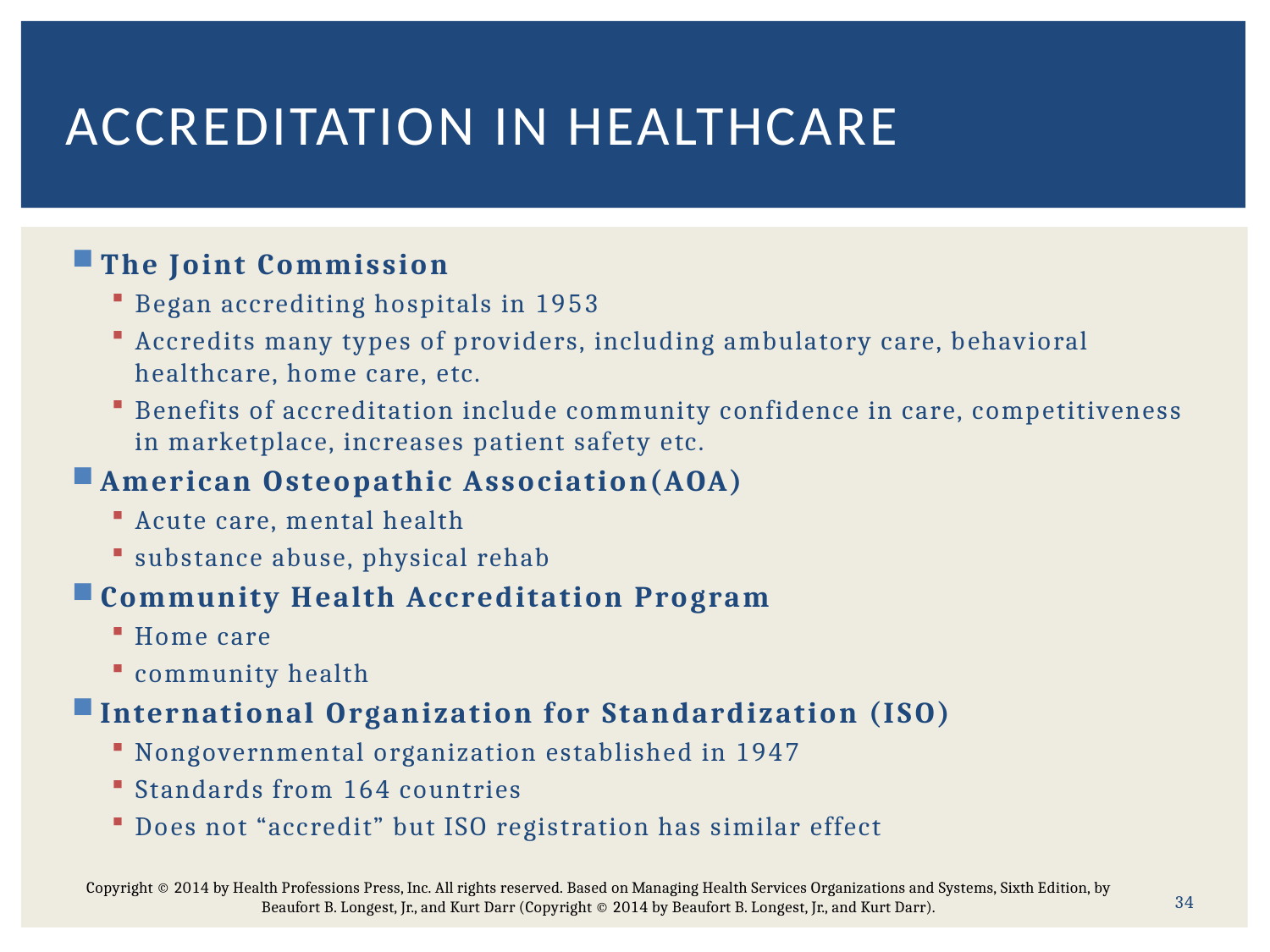

# Accreditation in Healthcare
The Joint Commission
Began accrediting hospitals in 1953
Accredits many types of providers, including ambulatory care, behavioral healthcare, home care, etc.
Benefits of accreditation include community confidence in care, competitiveness in marketplace, increases patient safety etc.
American Osteopathic Association(AOA)
Acute care, mental health
substance abuse, physical rehab
Community Health Accreditation Program
Home care
community health
International Organization for Standardization (ISO)
Nongovernmental organization established in 1947
Standards from 164 countries
Does not “accredit” but ISO registration has similar effect
Copyright © 2014 by Health Professions Press, Inc. All rights reserved. Based on Managing Health Services Organizations and Systems, Sixth Edition, by Beaufort B. Longest, Jr., and Kurt Darr (Copyright © 2014 by Beaufort B. Longest, Jr., and Kurt Darr).
34